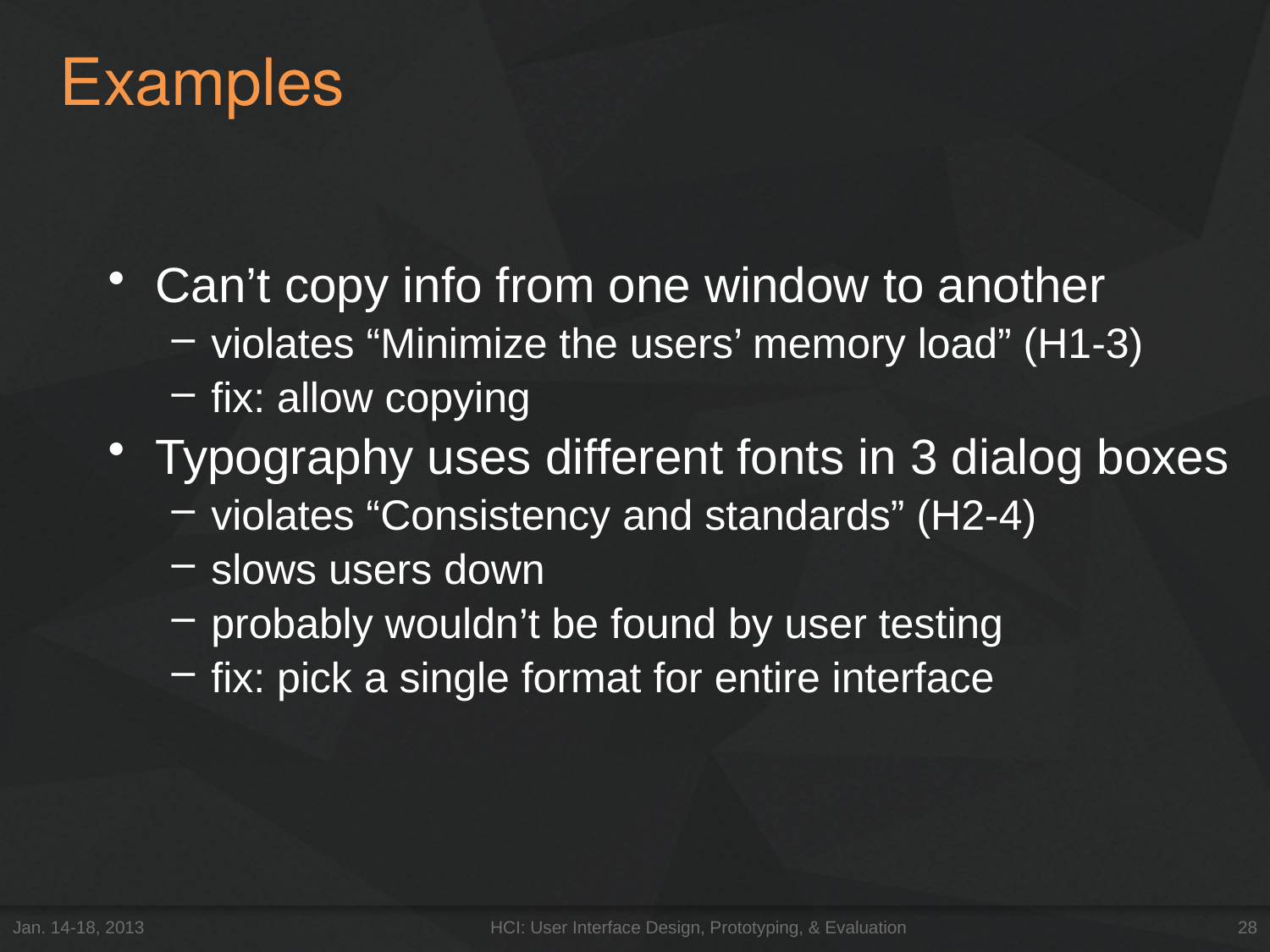

# Examples
Can’t copy info from one window to another
violates “Minimize the users’ memory load” (H1-3)
fix: allow copying
Typography uses different fonts in 3 dialog boxes
violates “Consistency and standards” (H2-4)
slows users down
probably wouldn’t be found by user testing
fix: pick a single format for entire interface
Jan. 14-18, 2013
HCI: User Interface Design, Prototyping, & Evaluation
28